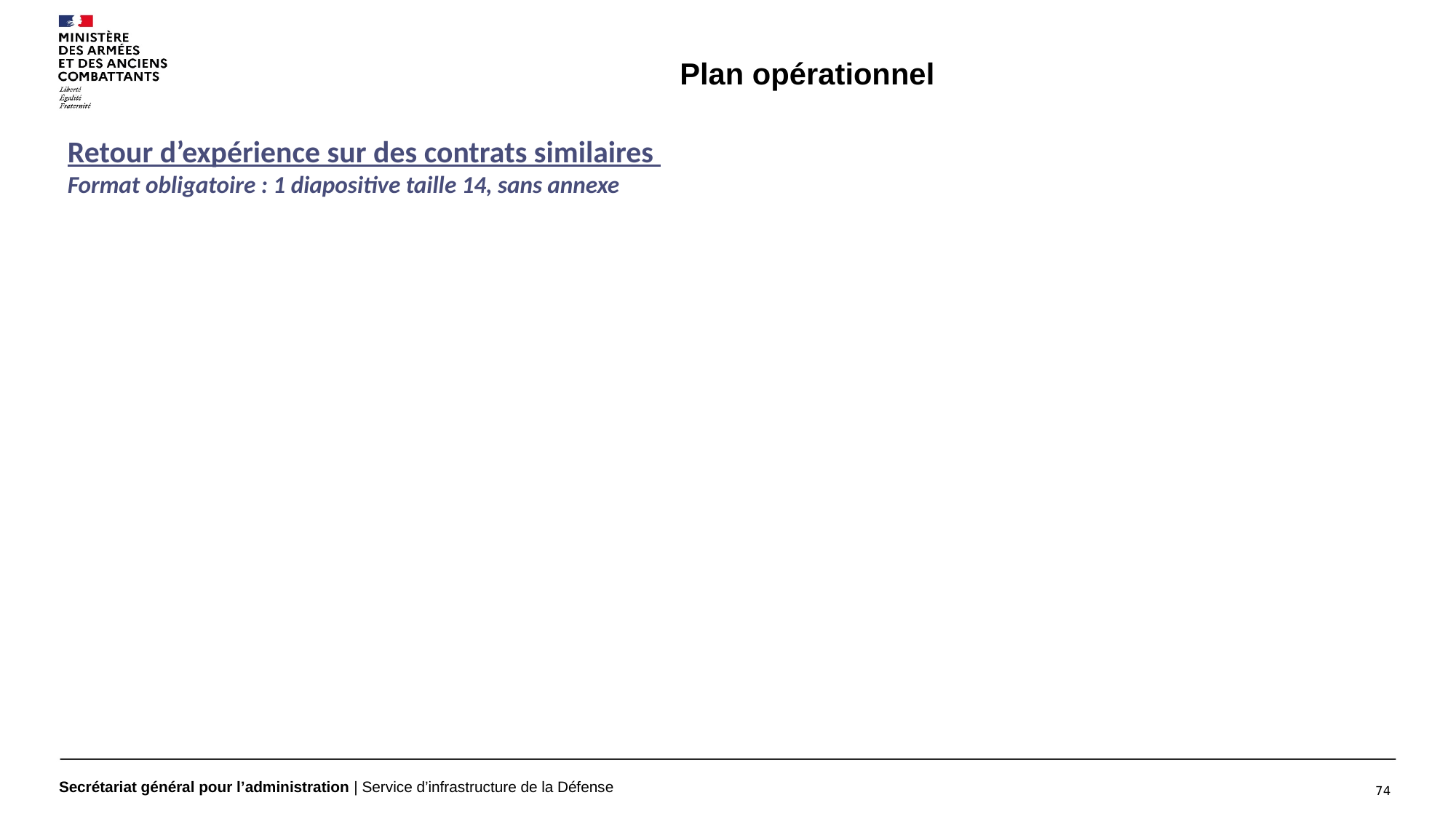

# Plan opérationnel
Retour d’expérience sur des contrats similaires
Format obligatoire : 1 diapositive taille 14, sans annexe

74